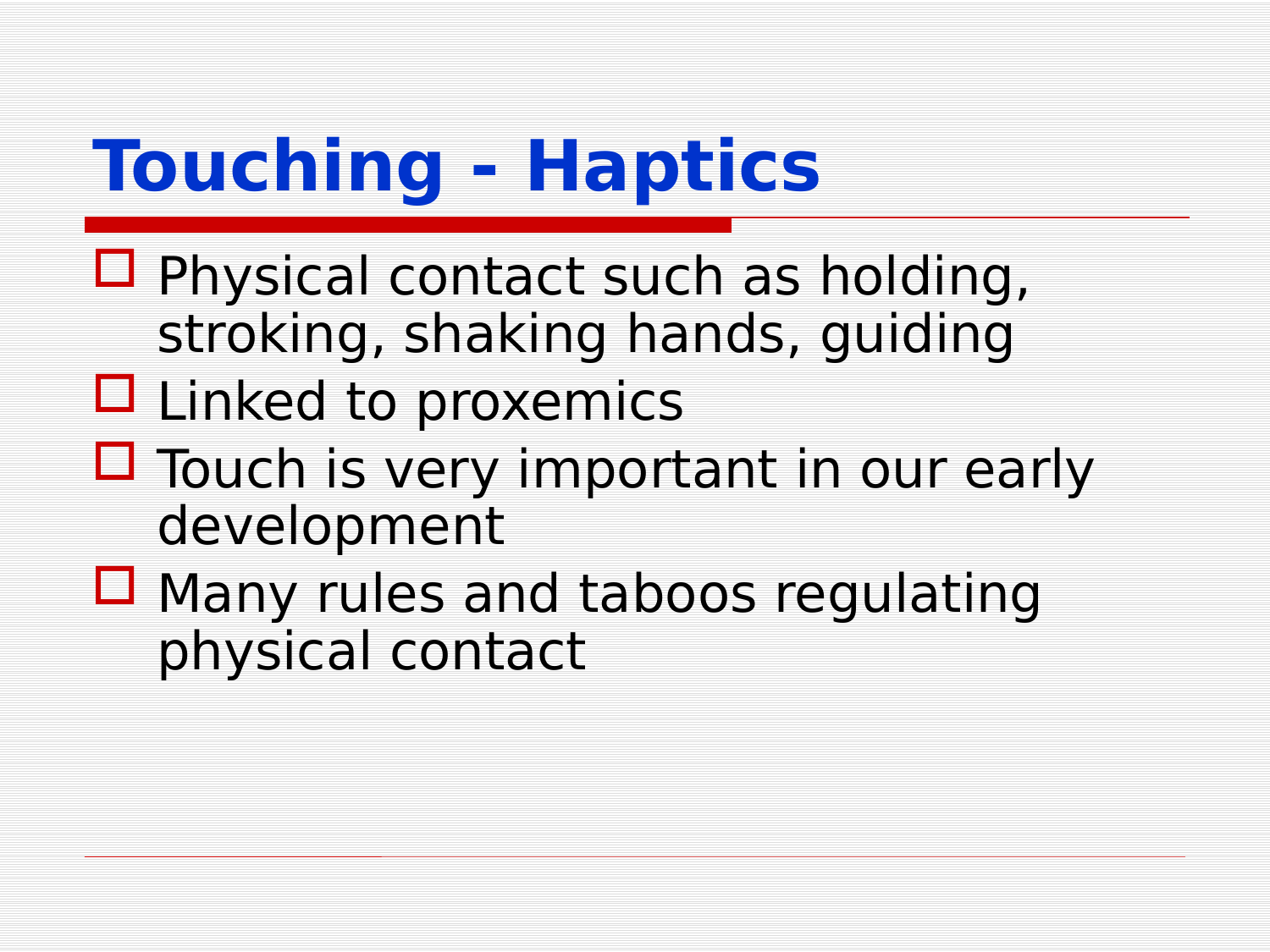

# Touching - Haptics
Physical contact such as holding, stroking, shaking hands, guiding
Linked to proxemics
Touch is very important in our early development
Many rules and taboos regulating physical contact